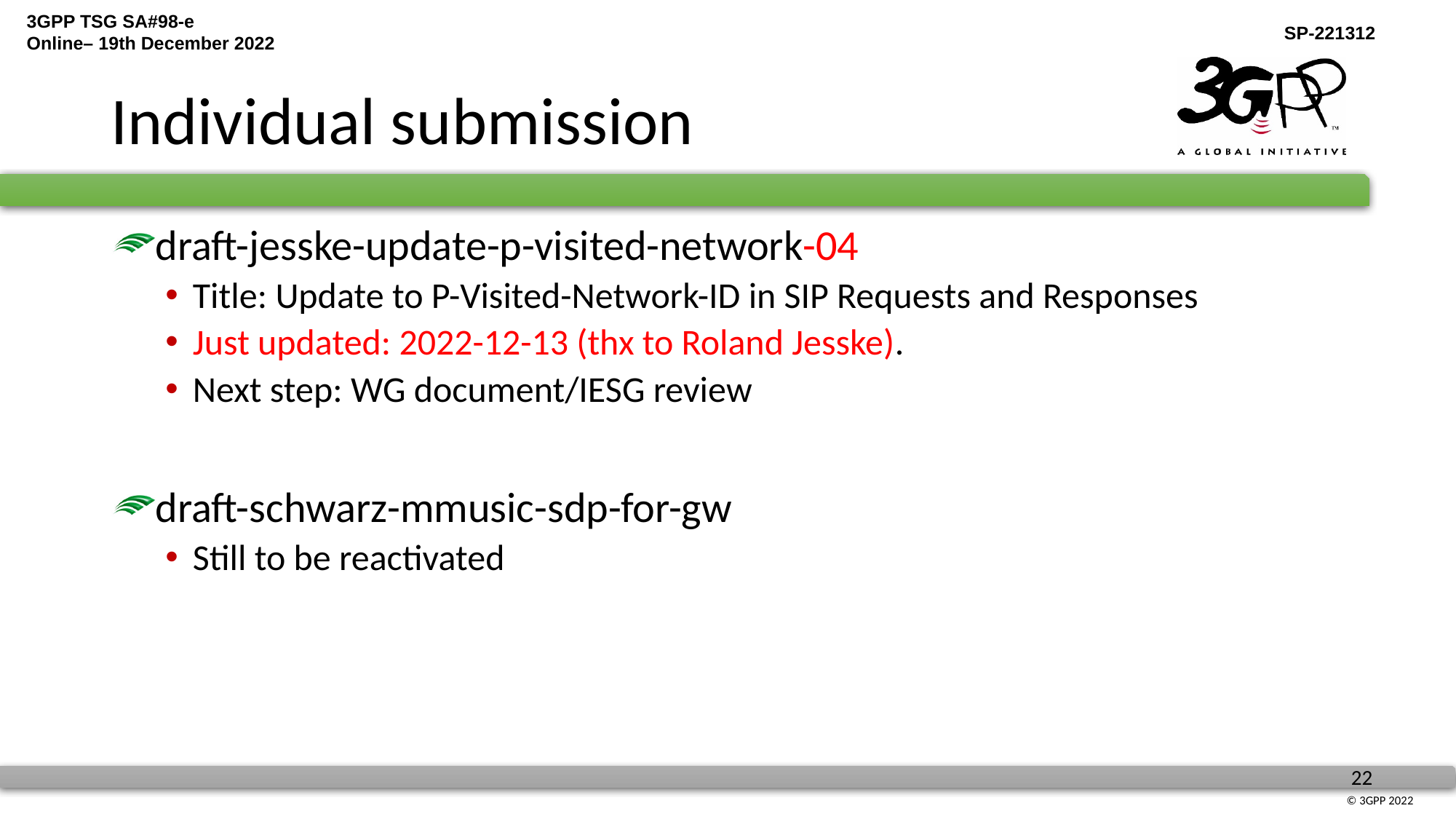

# Individual submission
draft-jesske-update-p-visited-network-04
Title: Update to P-Visited-Network-ID in SIP Requests and Responses
Just updated: 2022-12-13 (thx to Roland Jesske).
Next step: WG document/IESG review

draft-schwarz-mmusic-sdp-for-gw
Still to be reactivated